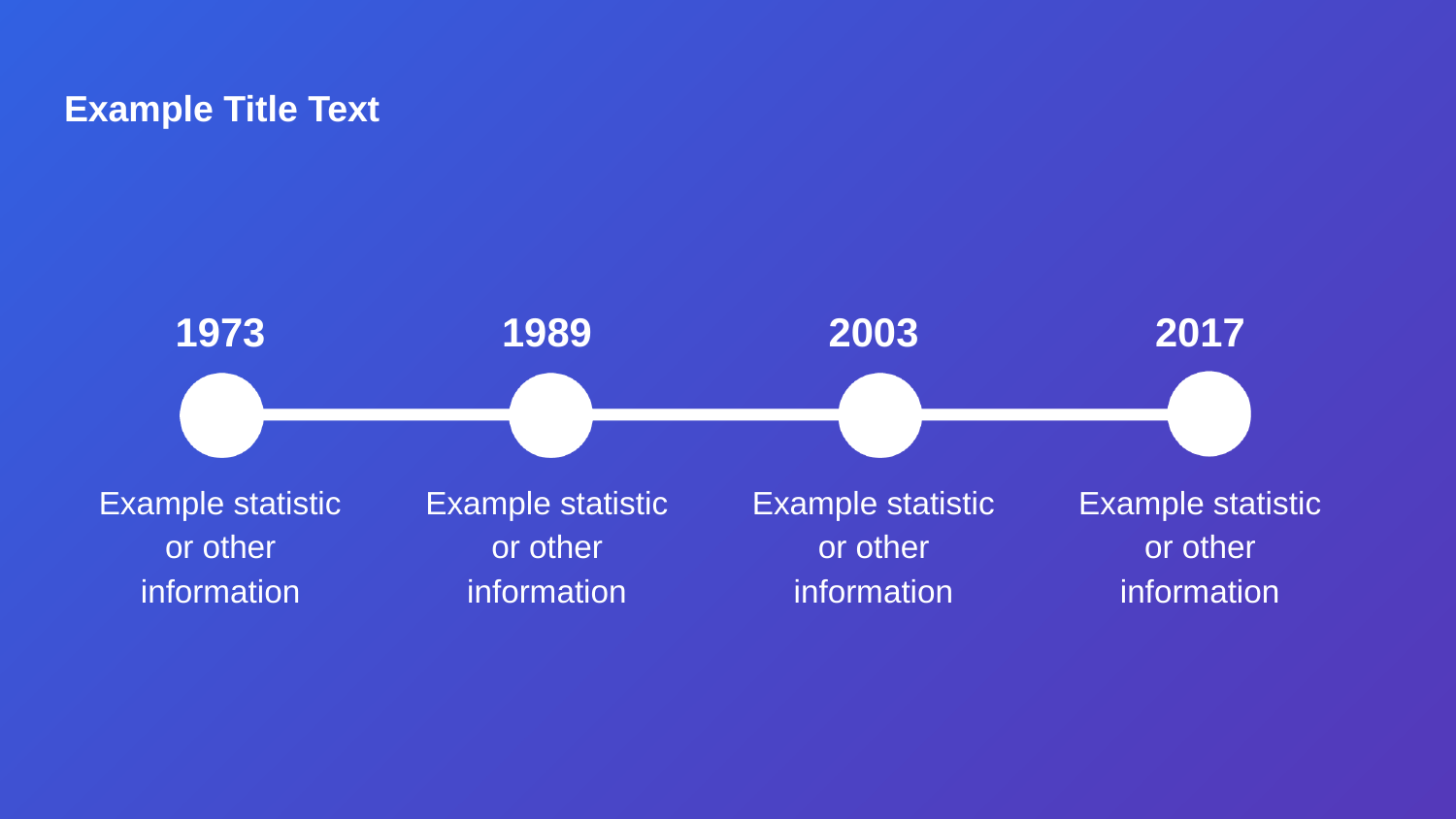

# Example Title Text
1973
1989
2003
2017
Example statistic or other information
Example statistic or other information
Example statistic or other information
Example statistic or other information